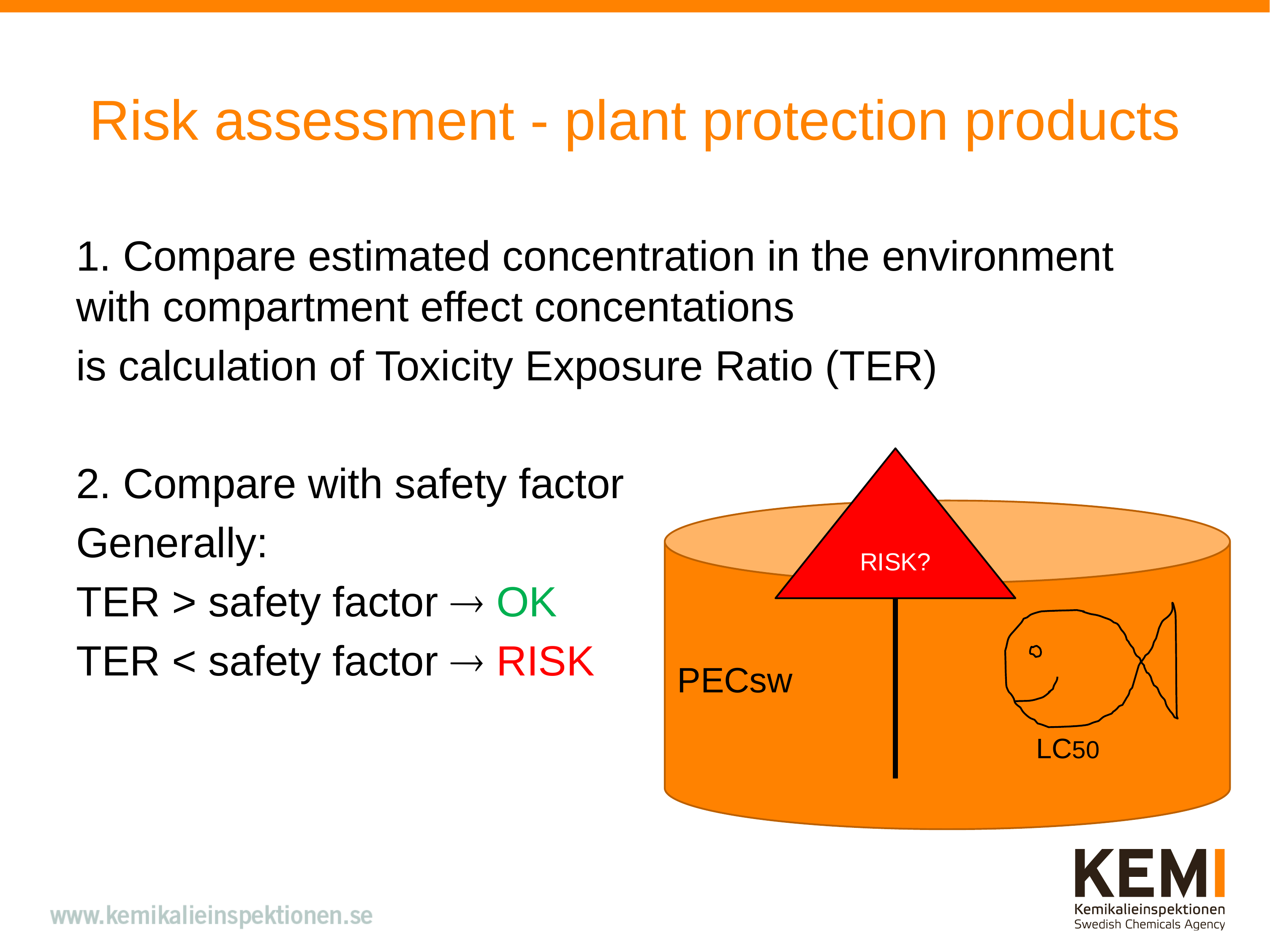

# Risk assessment - plant protection products
1. Compare estimated concentration in the environment with compartment effect concentations
is calculation of Toxicity Exposure Ratio (TER)

2. Compare with safety factor
Generally:
TER > safety factor → OK
TER < safety factor → RISK

RISK?

LC50
PECsw